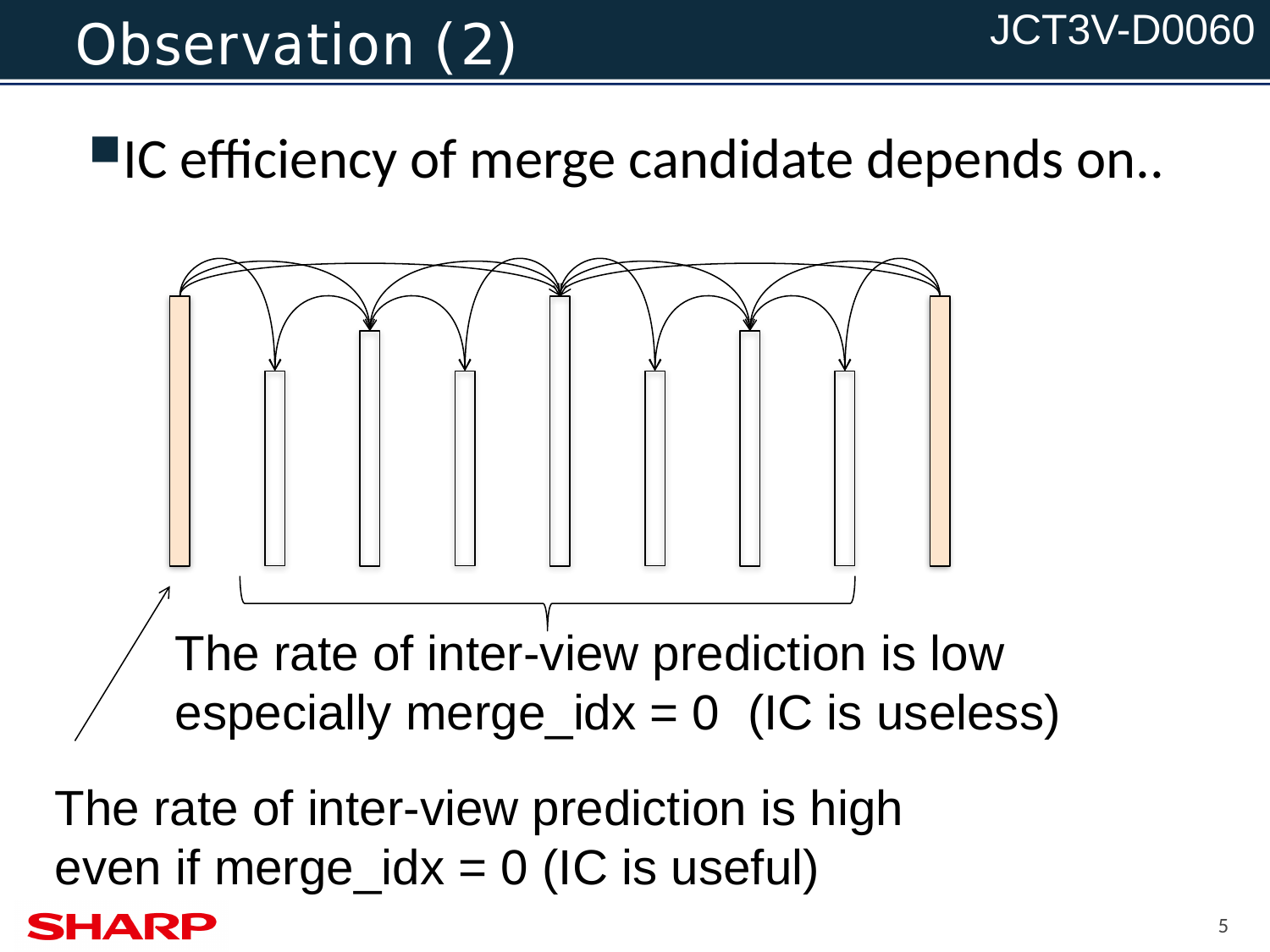

# Observation (2)
IC efficiency of merge candidate depends on..

The rate of inter-view prediction is low especially merge_idx = 0  (IC is useless)
The rate of inter-view prediction is high even if merge_idx = 0 (IC is useful)
5